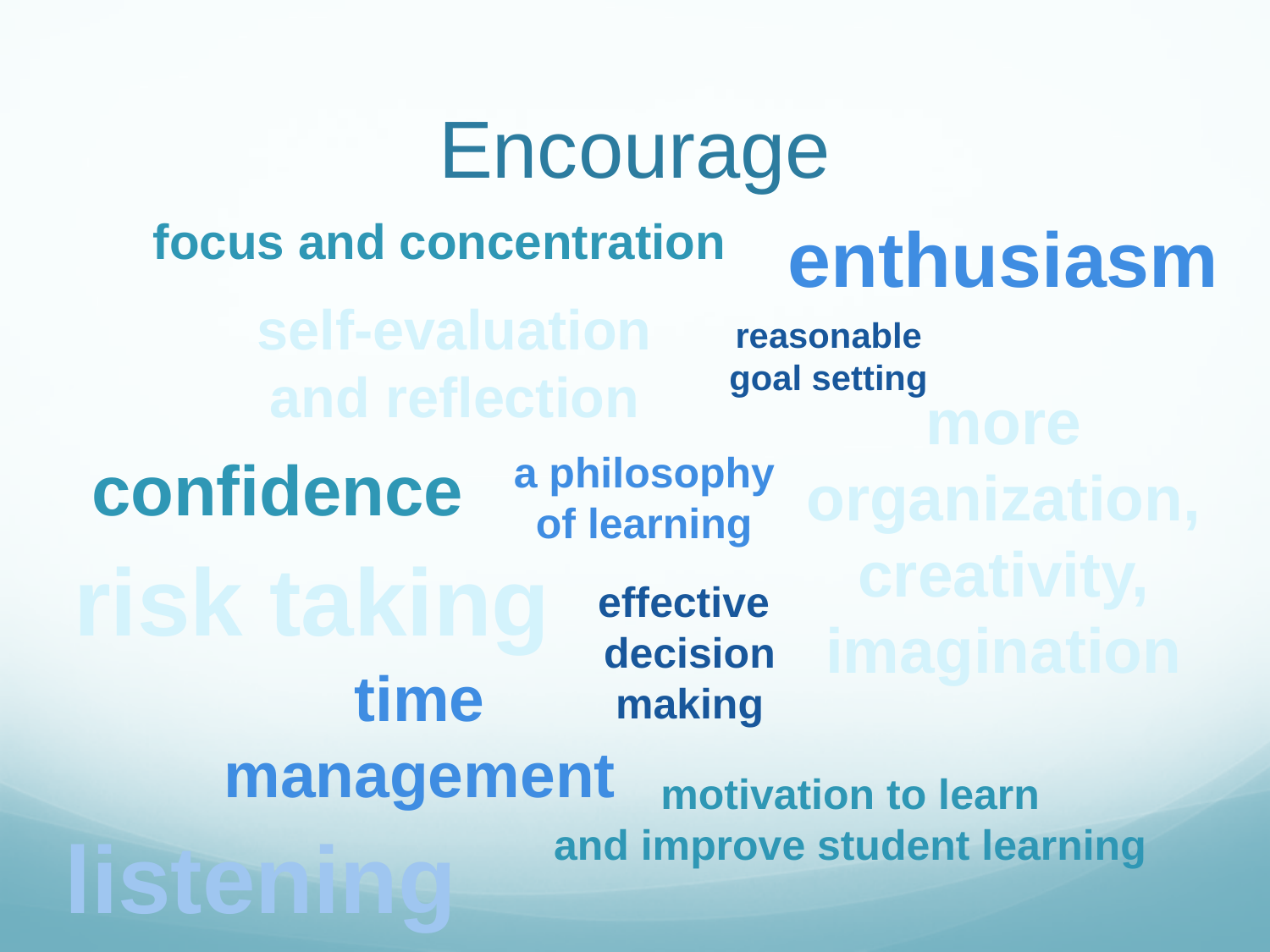

# Encourage
focus and concentration
enthusiasm
self-evaluation
and reflection
reasonable
goal setting
more
organization,
creativity,
imagination
confidence
a philosophy of learning
risk taking
effective
decision
making
time
management
motivation to learn
and improve student learning
listening